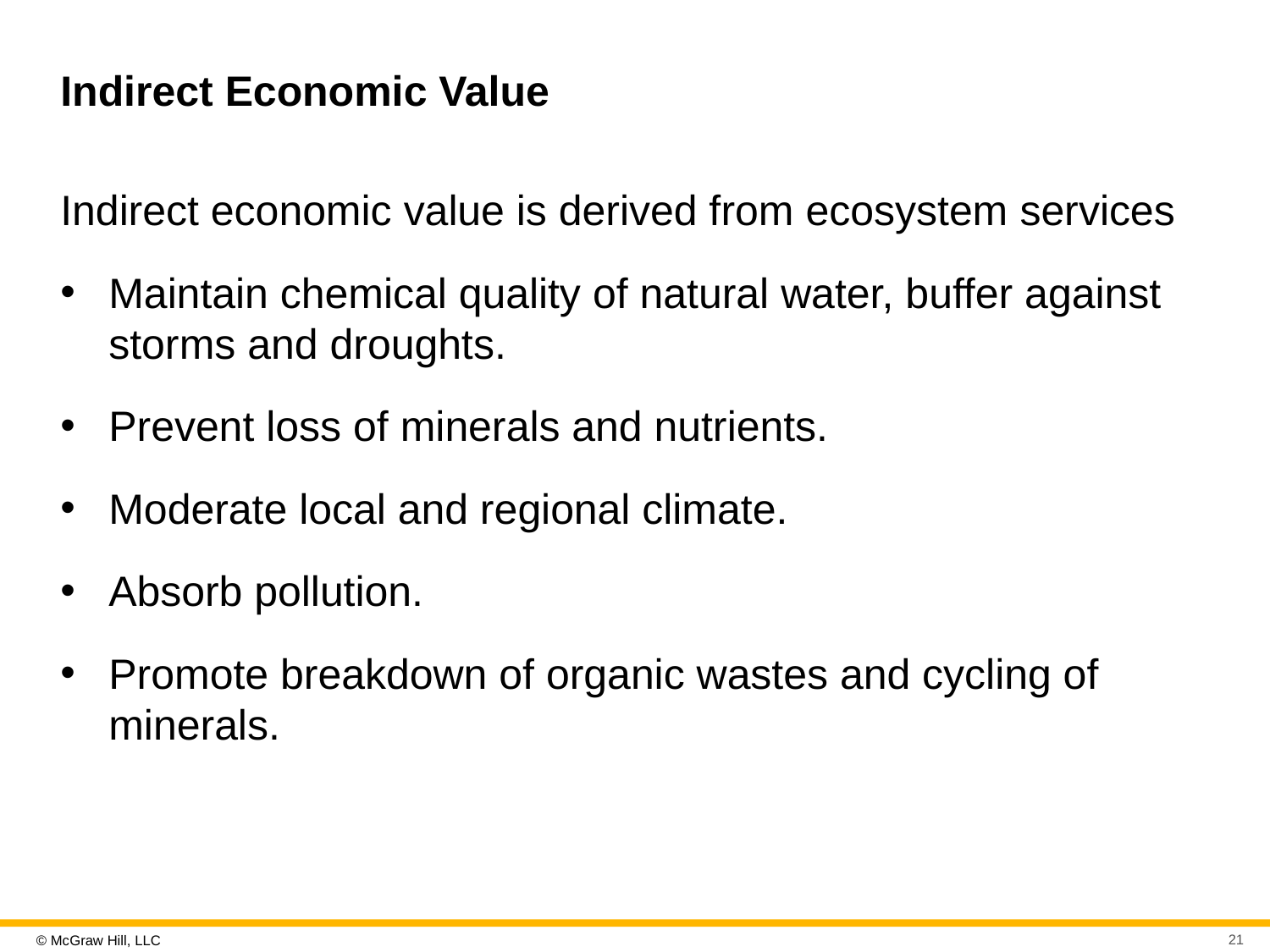

# Indirect Economic Value
Indirect economic value is derived from ecosystem services
Maintain chemical quality of natural water, buffer against storms and droughts.
Prevent loss of minerals and nutrients.
Moderate local and regional climate.
Absorb pollution.
Promote breakdown of organic wastes and cycling of minerals.
21